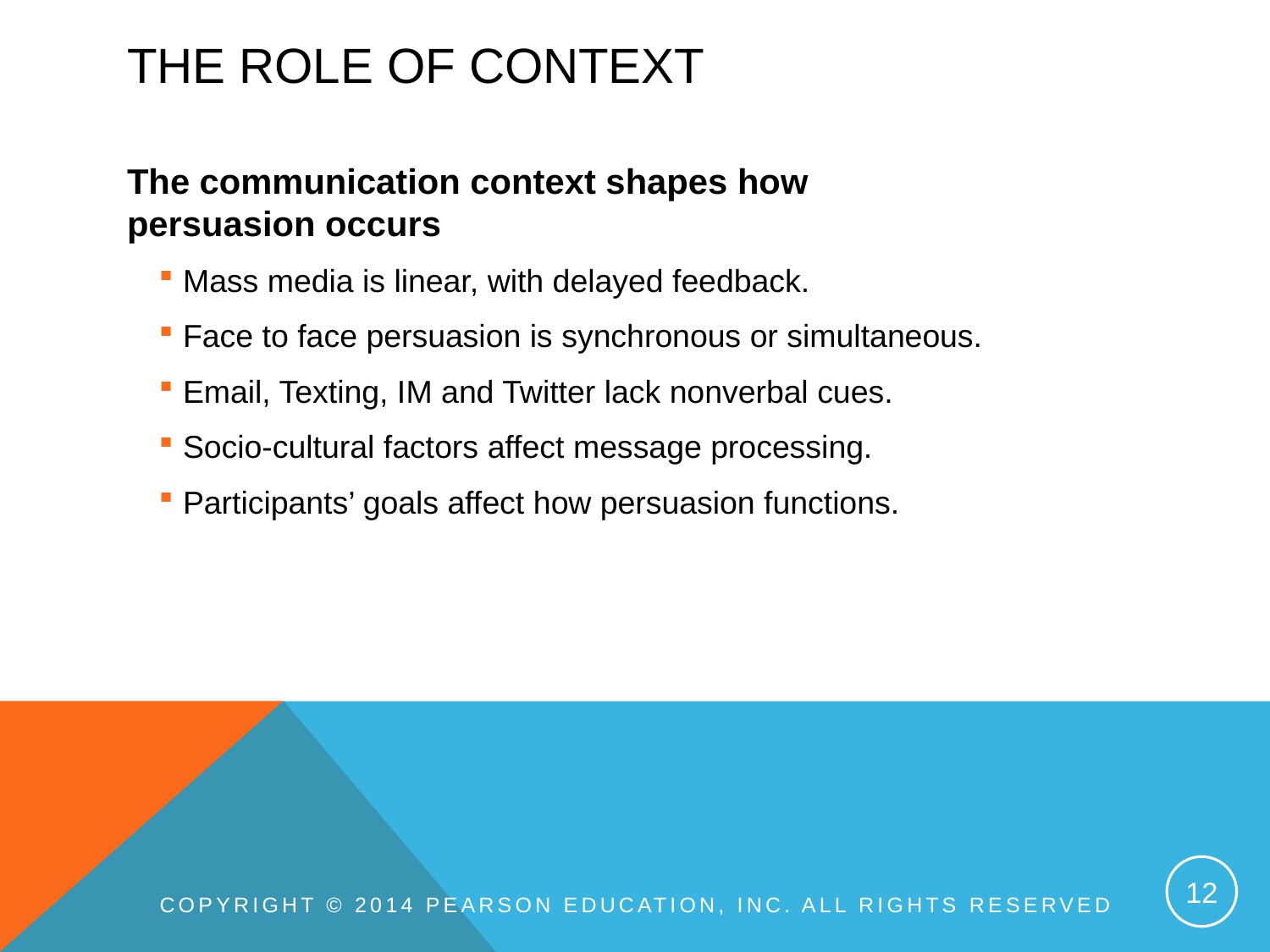

# The role of context
The communication context shapes how persuasion occurs
Mass media is linear, with delayed feedback.
Face to face persuasion is synchronous or simultaneous.
Email, Texting, IM and Twitter lack nonverbal cues.
Socio-cultural factors affect message processing.
Participants’ goals affect how persuasion functions.

12
Copyright © 2014 Pearson Education, Inc. All rights reserved